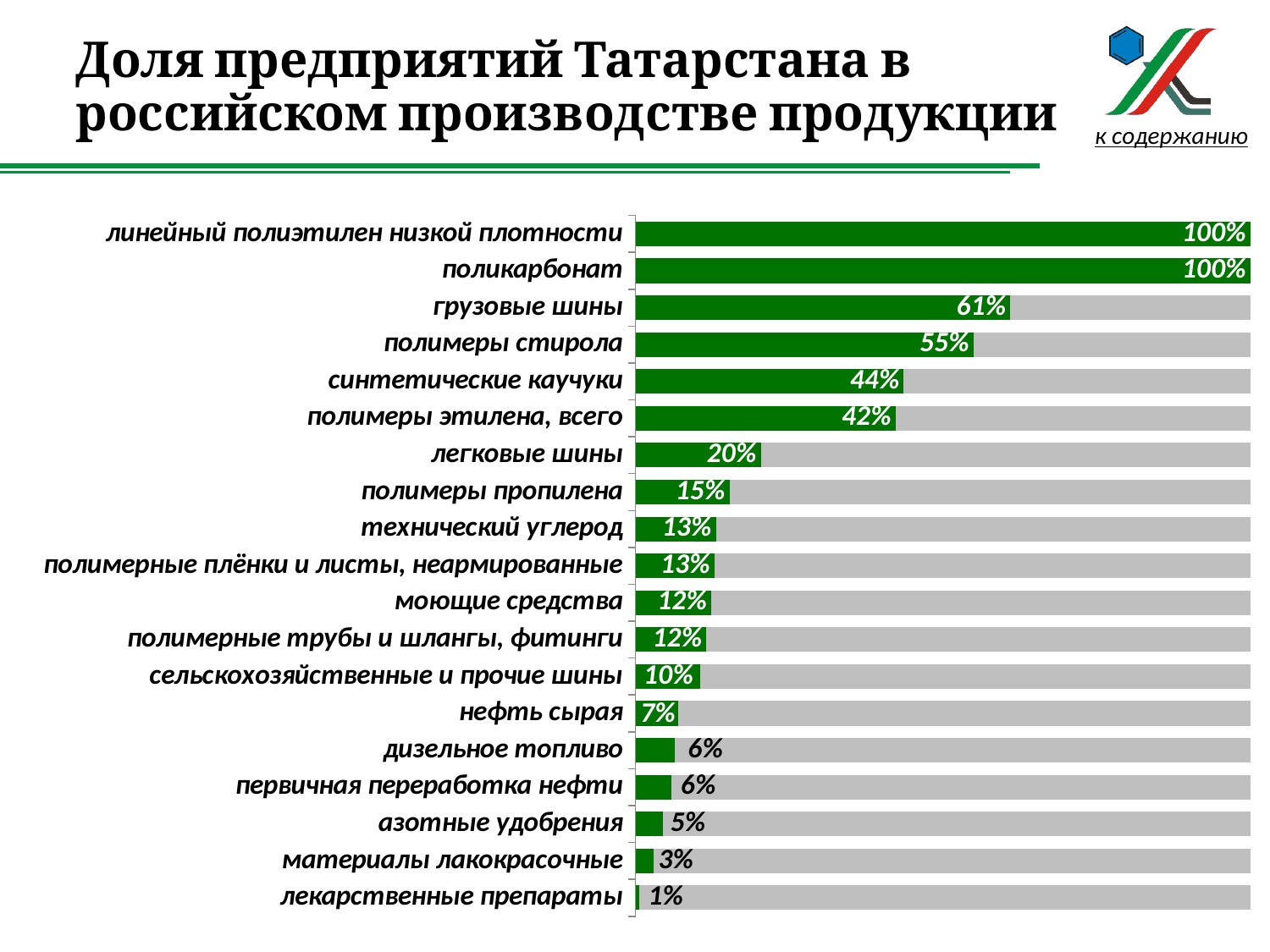

# Доля предприятий Татарстана в российском производстве продукции
к содержанию

### Chart

| Category | Ряд 1 | Ряд 2 |
|---|---|---|
| лекарственные препараты | 0.0058137404580152685 | 0.9941862595419846 |
| материалы лакокрасочные | 0.030057136706135634 | 0.9699428632938646 |
| азотные удобрения | 0.045197848070886164 | 0.9548021519291139 |
| первичная переработка нефти | 0.05901592373909286 | 0.9409840762609073 |
| дизельное топливо | 0.0645745383633011 | 0.9354254616366989 |
| нефть сырая | 0.06964639309930686 | 0.9303536069006931 |
| сельскохозяйственные и прочие шины | 0.10490683601941166 | 0.8950931639805885 |
| полимерные трубы и шлангы, фитинги | 0.11525016638077264 | 0.8847498336192275 |
| моющие средства | 0.122940929484447 | 0.8770590705155532 |
| полимерные плёнки и листы, неармированные | 0.12834971788812974 | 0.8716502821118705 |
| технический углерод | 0.13094385484668164 | 0.8690561451533184 |
| полимеры пропилена | 0.15295174550186622 | 0.847048254498134 |
| легковые шины | 0.20366905400116986 | 0.79633094599883 |
| полимеры этилена, всего | 0.4231676211914428 | 0.5768323788085573 |
| синтетические каучуки | 0.43628764030658546 | 0.5637123596934146 |
| полимеры стирола | 0.5498267514908541 | 0.4501732485091458 |
| грузовые шины | 0.6095207585853408 | 0.3904792414146593 |
| поликарбонат | 1.0 | 0.0 |
| линейный полиэтилен низкой плотности | 1.0 | 0.0 |